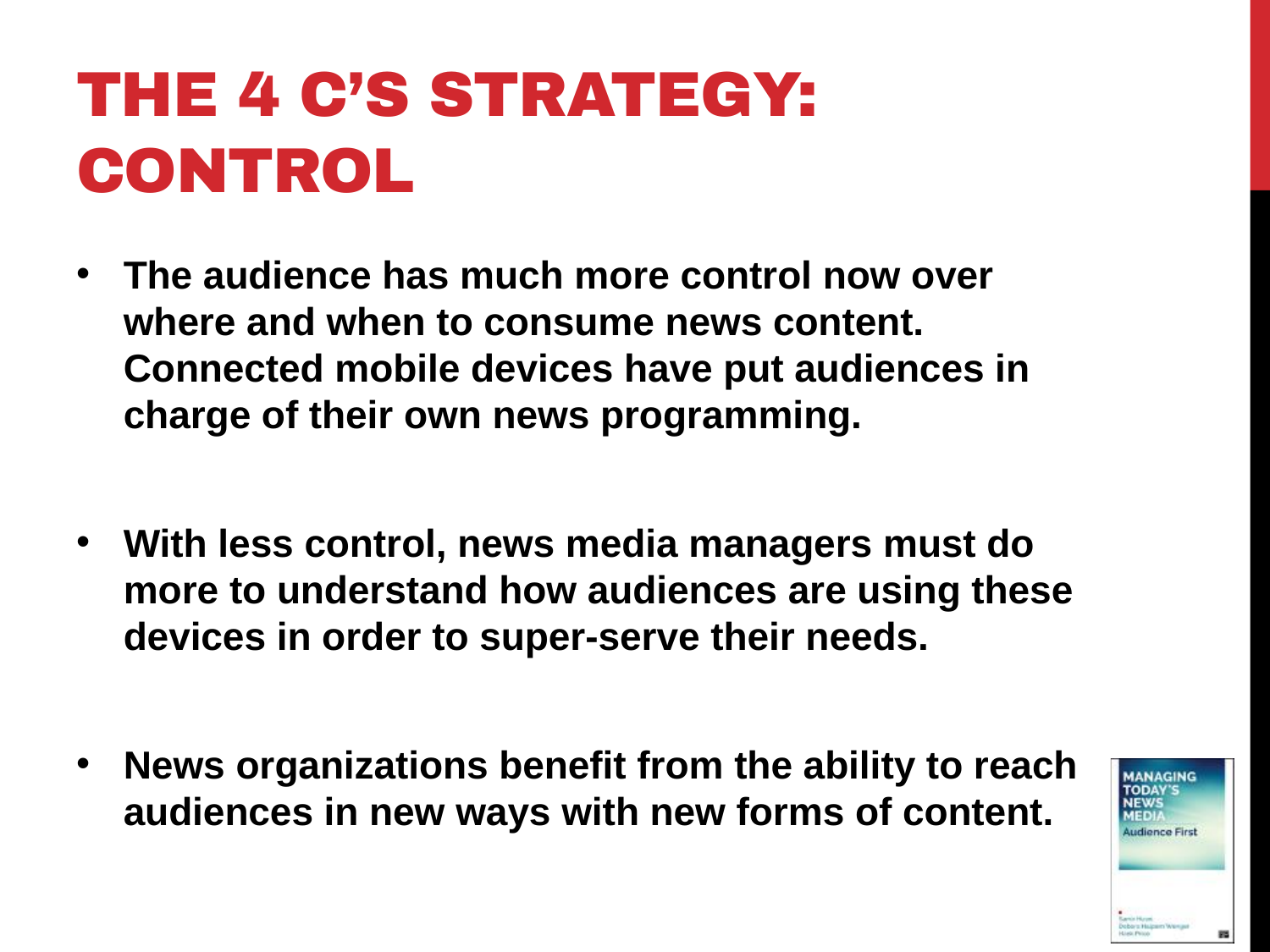

# The 4 C’s Strategy:  Control
The audience has much more control now over where and when to consume news content.  Connected mobile devices have put audiences in charge of their own news programming.

With less control, news media managers must do more to understand how audiences are using these devices in order to super-serve their needs.

News organizations benefit from the ability to reach audiences in new ways with new forms of content.